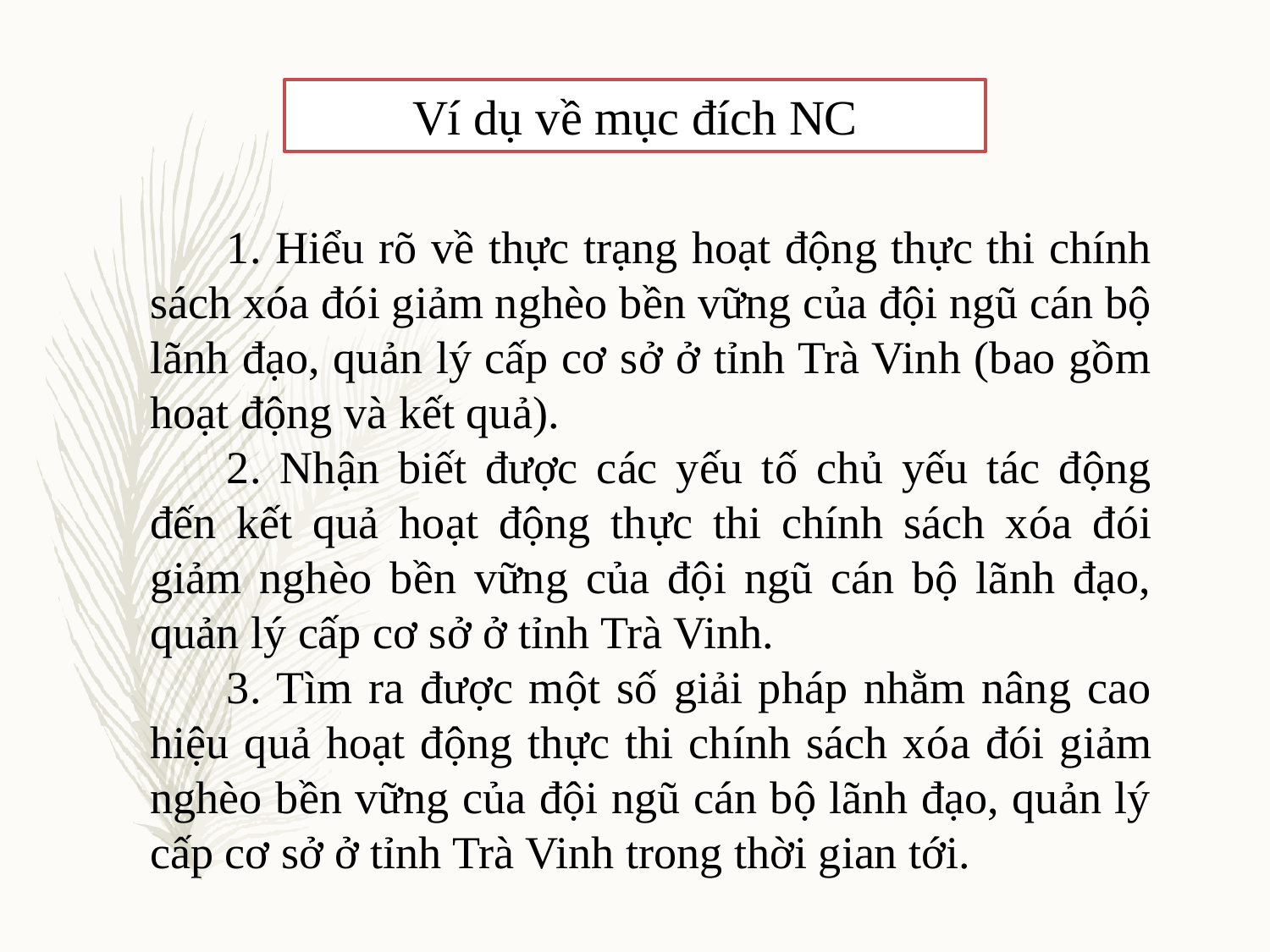

Ví dụ về mục đích NC
	1. Hiểu rõ về thực trạng hoạt động thực thi chính sách xóa đói giảm nghèo bền vững của đội ngũ cán bộ lãnh đạo, quản lý cấp cơ sở ở tỉnh Trà Vinh (bao gồm hoạt động và kết quả).
	2. Nhận biết được các yếu tố chủ yếu tác động đến kết quả hoạt động thực thi chính sách xóa đói giảm nghèo bền vững của đội ngũ cán bộ lãnh đạo, quản lý cấp cơ sở ở tỉnh Trà Vinh.
	3. Tìm ra được một số giải pháp nhằm nâng cao hiệu quả hoạt động thực thi chính sách xóa đói giảm nghèo bền vững của đội ngũ cán bộ lãnh đạo, quản lý cấp cơ sở ở tỉnh Trà Vinh trong thời gian tới.